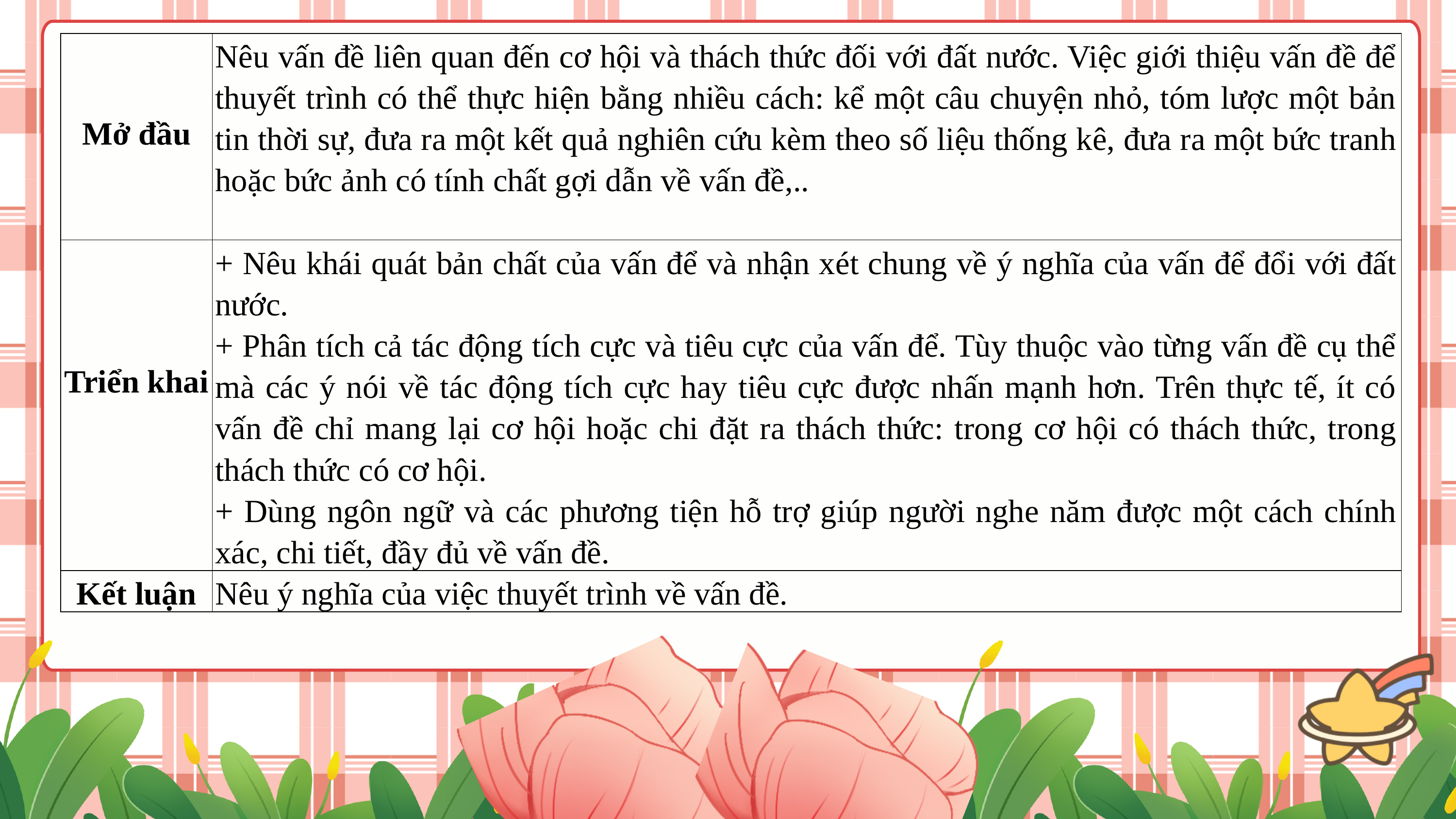

| Mở đầu | Nêu vấn đề liên quan đến cơ hội và thách thức đối với đất nước. Việc giới thiệu vấn đề để thuyết trình có thể thực hiện bằng nhiều cách: kể một câu chuyện nhỏ, tóm lược một bản tin thời sự, đưa ra một kết quả nghiên cứu kèm theo số liệu thống kê, đưa ra một bức tranh hoặc bức ảnh có tính chất gợi dẫn về vấn đề,.. |
| --- | --- |
| Triển khai | + Nêu khái quát bản chất của vấn để và nhận xét chung về ý nghĩa của vấn để đổi với đất nước. + Phân tích cả tác động tích cực và tiêu cực của vấn để. Tùy thuộc vào từng vấn đề cụ thể mà các ý nói về tác động tích cực hay tiêu cực được nhấn mạnh hơn. Trên thực tế, ít có vấn đề chỉ mang lại cơ hội hoặc chi đặt ra thách thức: trong cơ hội có thách thức, trong thách thức có cơ hội. + Dùng ngôn ngữ và các phương tiện hỗ trợ giúp người nghe năm được một cách chính xác, chi tiết, đầy đủ về vấn đề. |
| Kết luận | Nêu ý nghĩa của việc thuyết trình về vấn đề. |